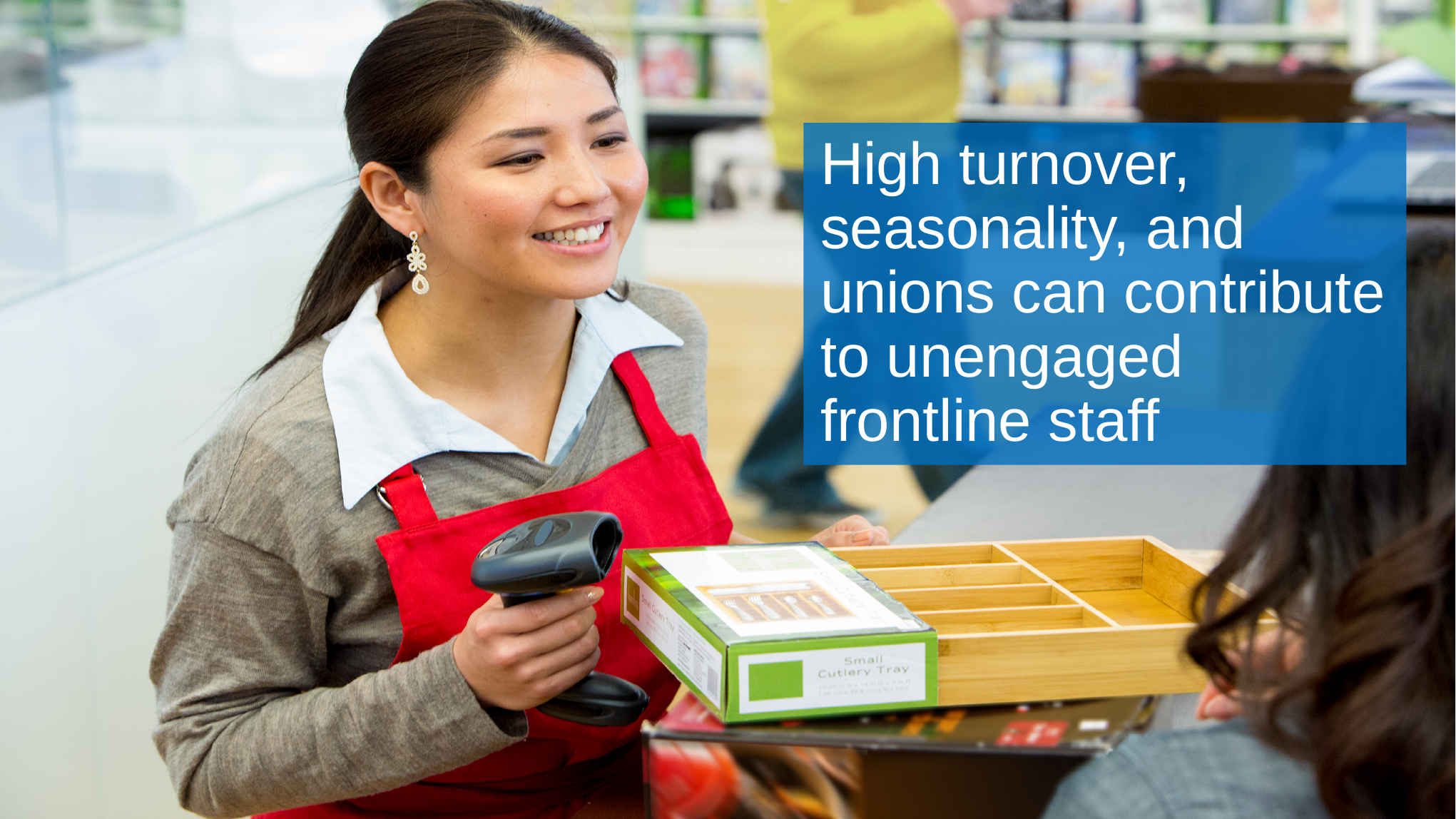

#
High turnover, seasonality, and unions can contribute to unengaged frontline staff